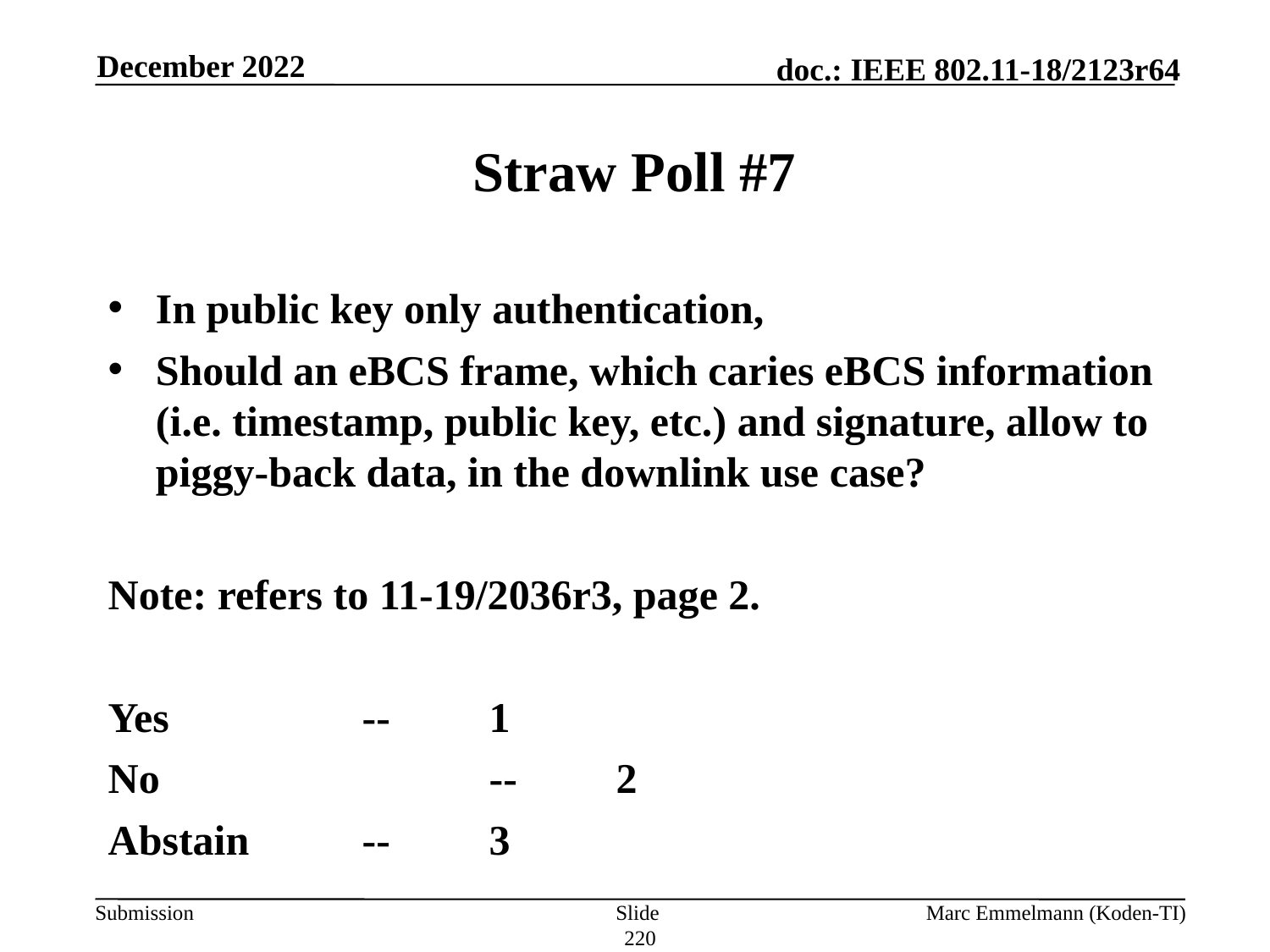

December 2022
# Straw Poll #7
In public key only authentication,
Should an eBCS frame, which caries eBCS information (i.e. timestamp, public key, etc.) and signature, allow to piggy-back data, in the downlink use case?

Note: refers to 11-19/2036r3, page 2.

Yes		--	1
No			--	2
Abstain	--	3
Slide 220
Marc Emmelmann (Koden-TI)